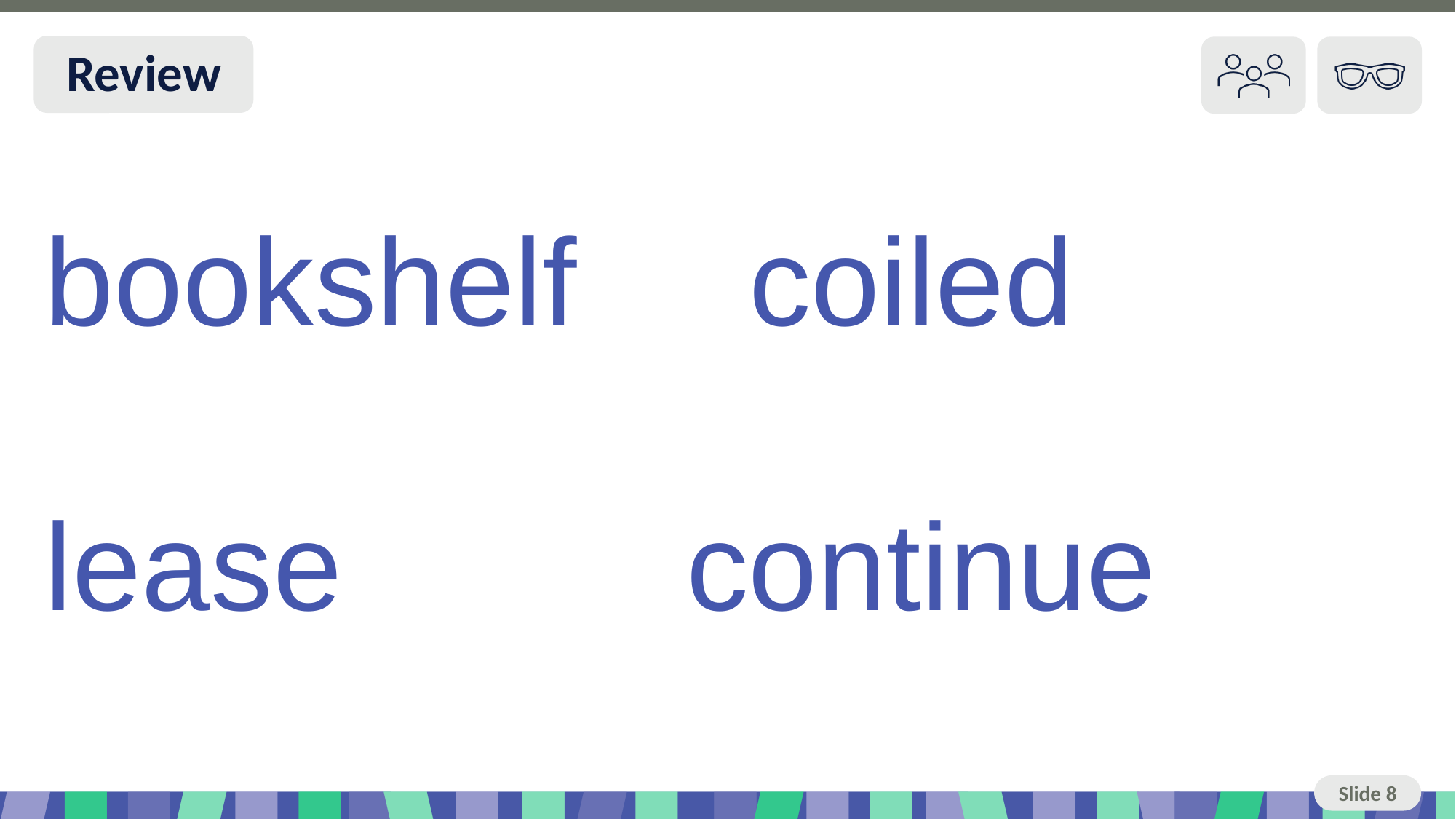

Slide 8 Review You do
bookshelf     coiled
lease          continue